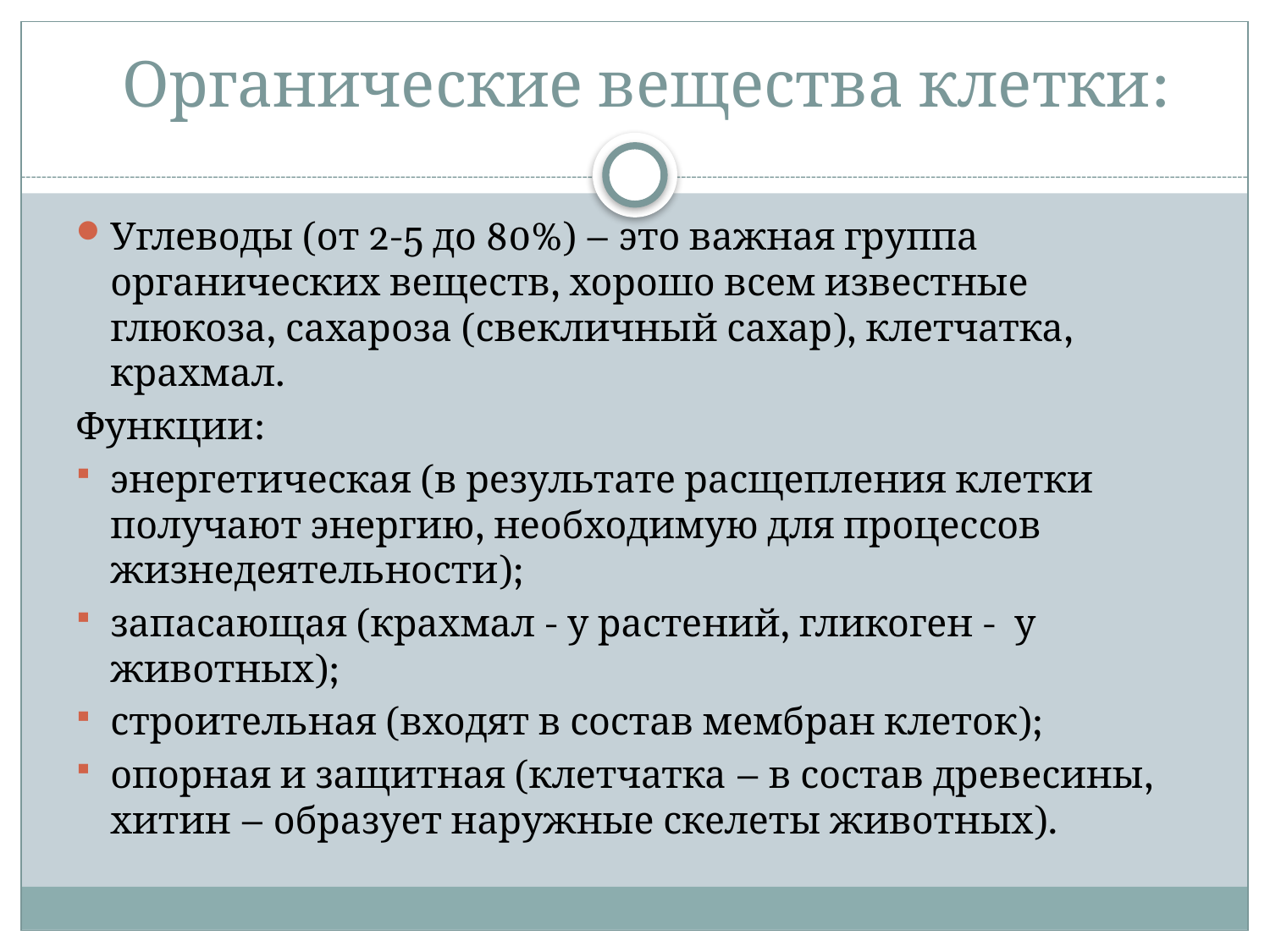

# Органические вещества клетки:
Углеводы (от 2-5 до 80%) – это важная группа органических веществ, хорошо всем известные глюкоза, сахароза (свекличный сахар), клетчатка, крахмал.
Функции:
энергетическая (в результате расщепления клетки получают энергию, необходимую для процессов жизнедеятельности);
запасающая (крахмал - у растений, гликоген -  у животных);
строительная (входят в состав мембран клеток);
опорная и защитная (клетчатка – в состав древесины, хитин – образует наружные скелеты животных).